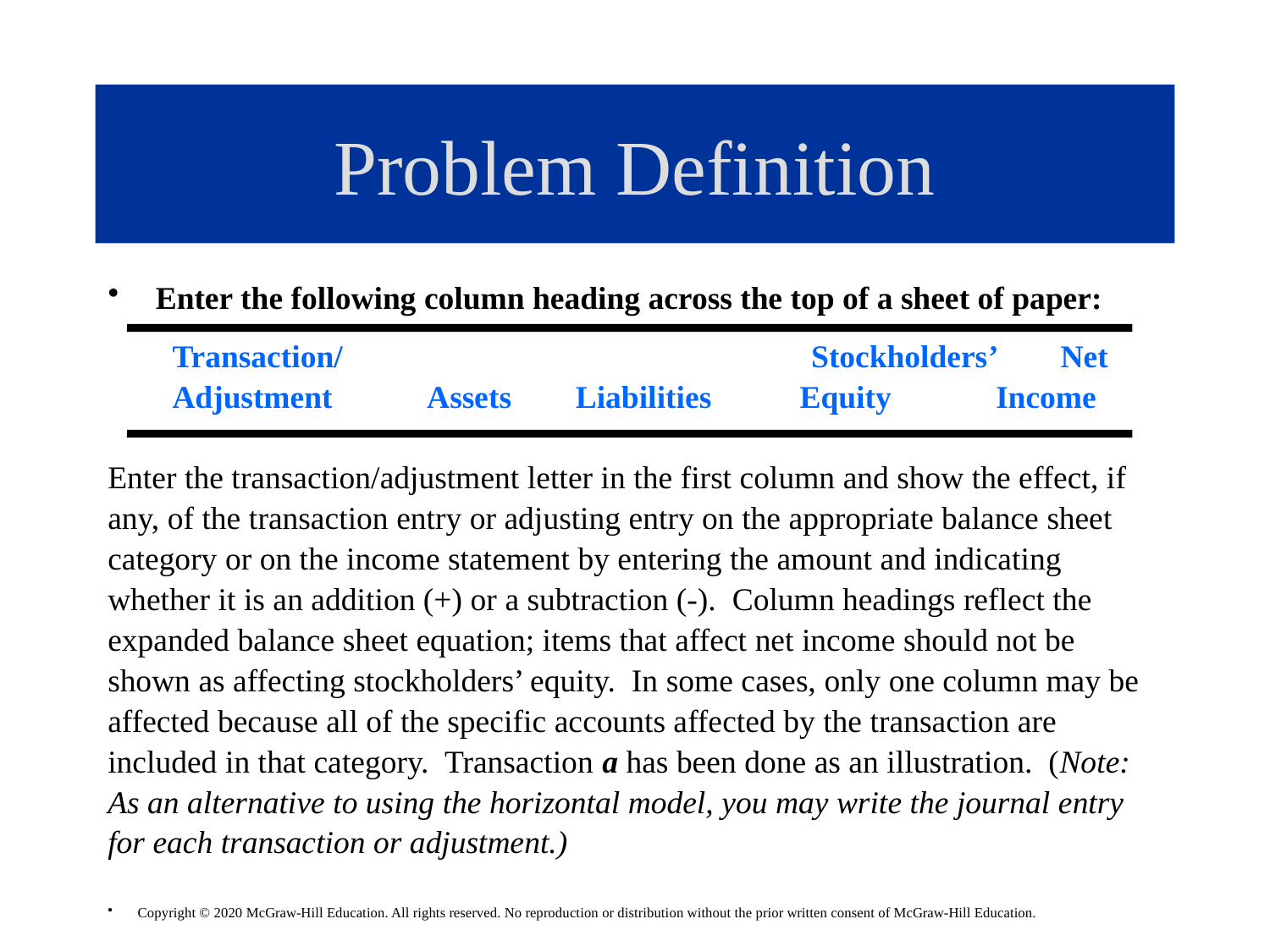

# Problem Definition
Enter the following column heading across the top of a sheet of paper:

        Transaction/	                                                  Stockholders’        Net
        Adjustment            Assets        Liabilities           Equity             Income

Enter the transaction/adjustment letter in the first column and show the effect, if
any, of the transaction entry or adjusting entry on the appropriate balance sheet
category or on the income statement by entering the amount and indicating
whether it is an addition (+) or a subtraction (-).  Column headings reflect the
expanded balance sheet equation; items that affect net income should not be
shown as affecting stockholders’ equity.  In some cases, only one column may be
affected because all of the specific accounts affected by the transaction are
included in that category.  Transaction a has been done as an illustration.  (Note:
As an alternative to using the horizontal model, you may write the journal entry
for each transaction or adjustment.)